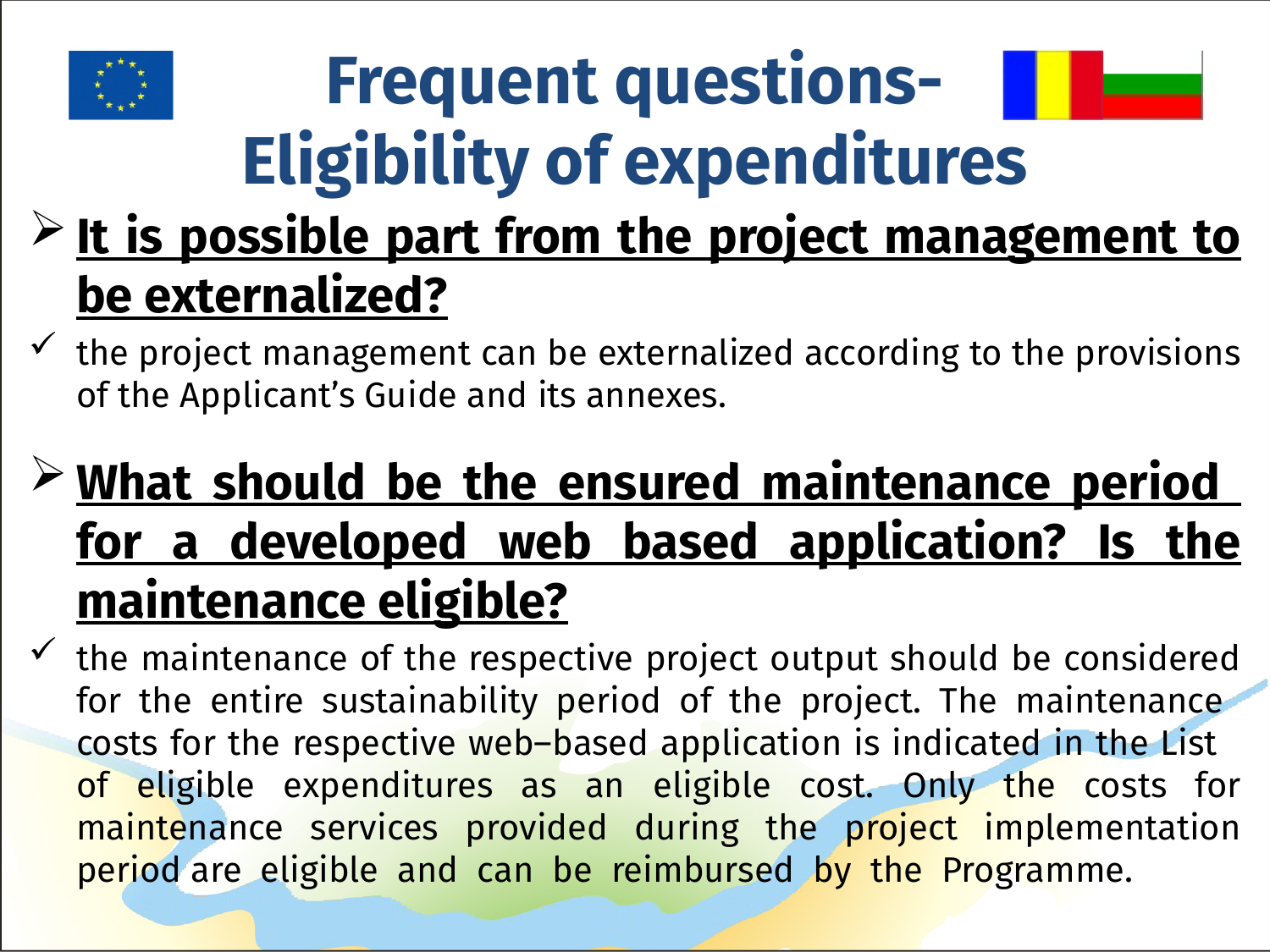

# Frequent questions- Eligibility of expenditures
It is possible part from the project management to be externalized?
the project management can be externalized according to the provisions of the Applicant’s Guide and its annexes.

What should be the ensured maintenance period  for a developed web based application? Is the maintenance eligible?
the maintenance of the respective project output should be considered for the entire sustainability period of the project. The maintenance  costs for the respective web–based application is indicated in the List   of eligible expenditures as an eligible cost. Only the costs for maintenance services provided during the project implementation period are  eligible  and  can  be  reimbursed  by  the  Programme.